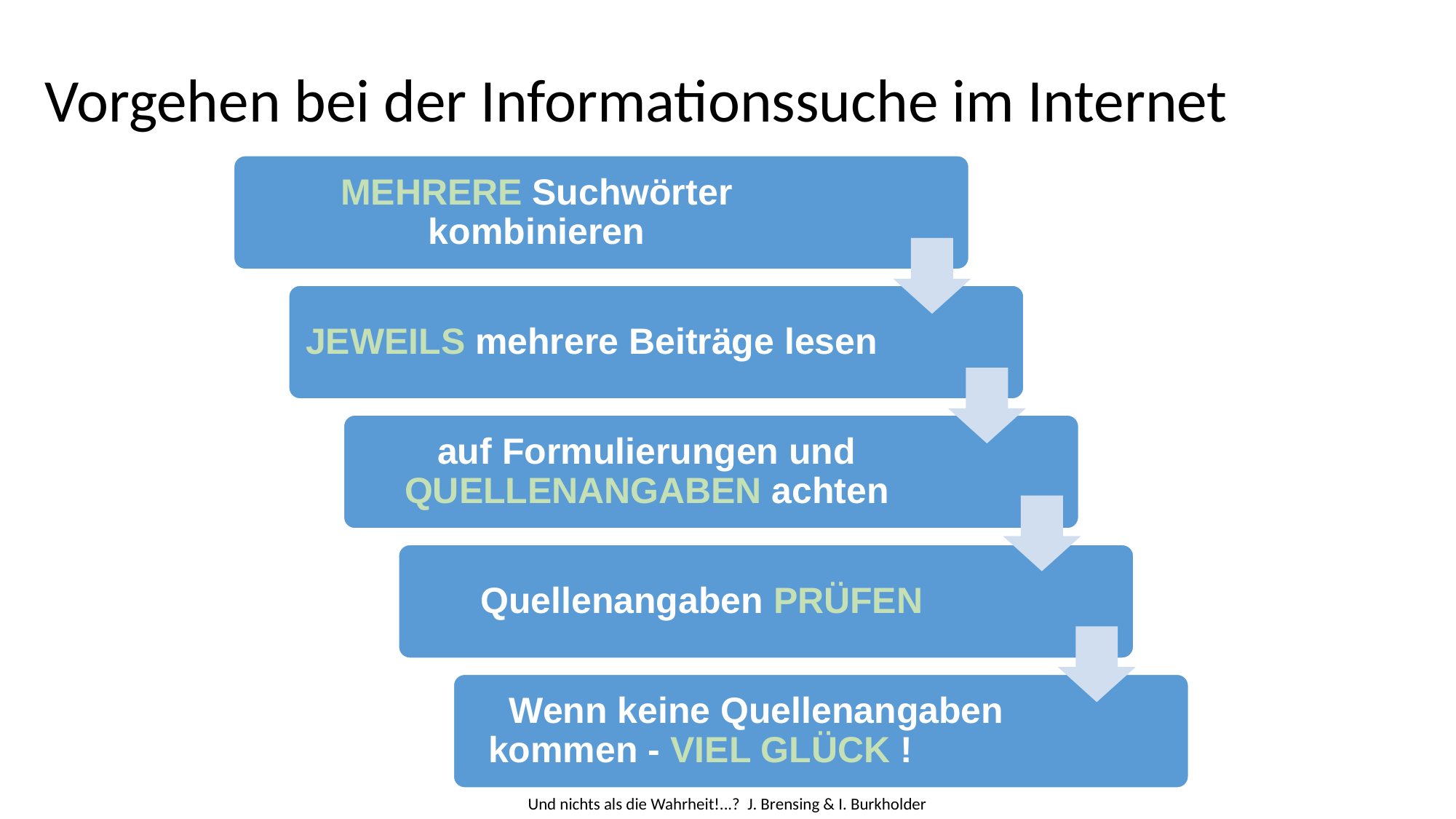

# Vorgehen bei der Informationssuche im Internet
mehrere Suchwörter kombinieren

jeweils mehrere Beiträge lesen

auf Formulierungen und Quellenangaben achten

Quellenangaben Prüfen

Wenn keine Quellenangaben kommen - viel Glück !
Und nichts als die Wahrheit!...?  J. Brensing & I. Burkholder